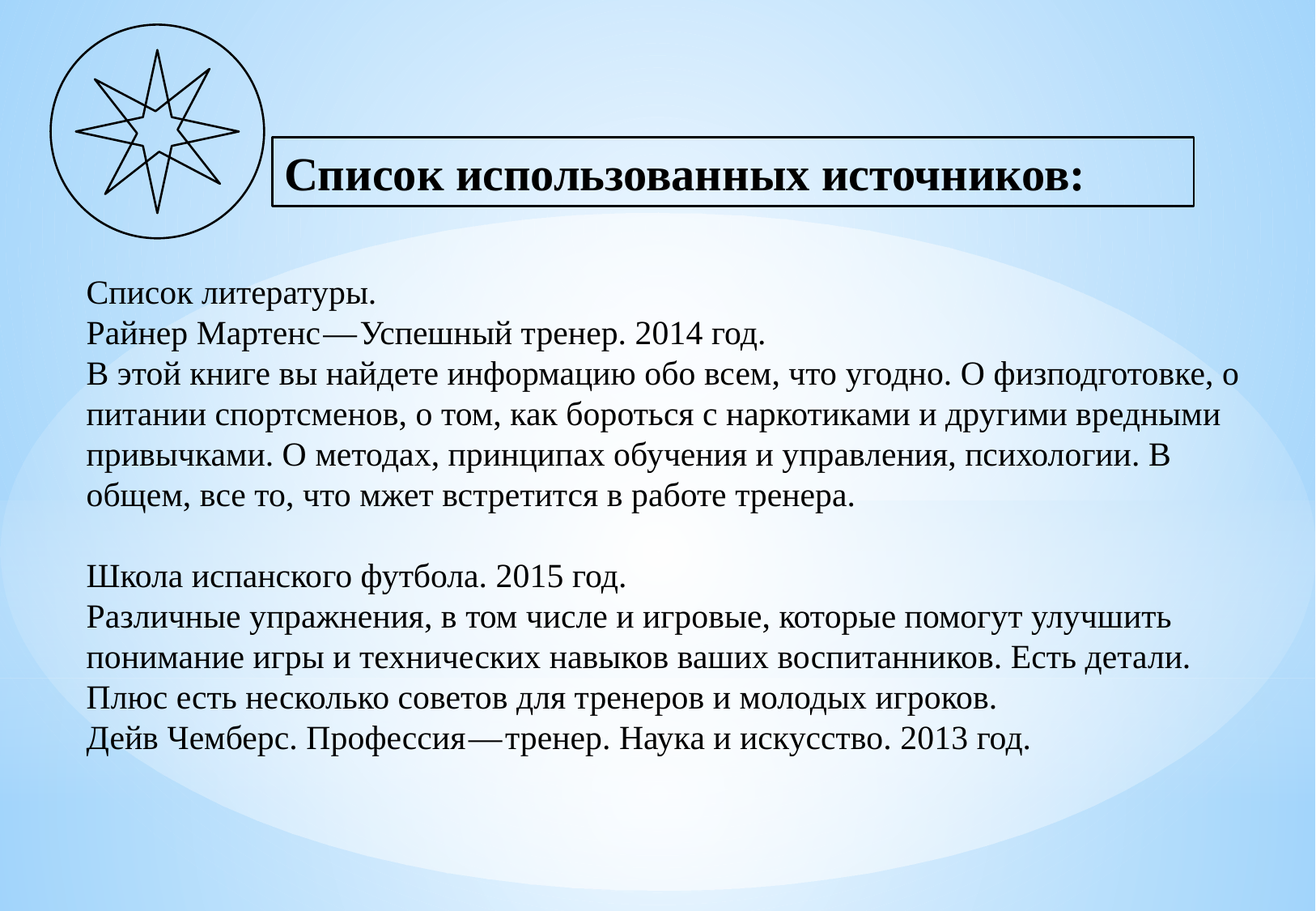

Список использованных источников:
Список литературы.
Райнер Мартенс — Успешный тренер. 2014 год.
В этой книге вы найдете информацию обо всем, что угодно. О физподготовке, о питании спортсменов, о том, как бороться с наркотиками и другими вредными привычками. О методах, принципах обучения и управления, психологии. В общем, все то, что мжет встретится в работе тренера.

Школа испанского футбола. 2015 год.
Различные упражнения, в том числе и игровые, которые помогут улучшить понимание игры и технических навыков ваших воспитанников. Есть детали. Плюс есть несколько советов для тренеров и молодых игроков.
Дейв Чемберс. Профессия — тренер. Наука и искусство. 2013 год.